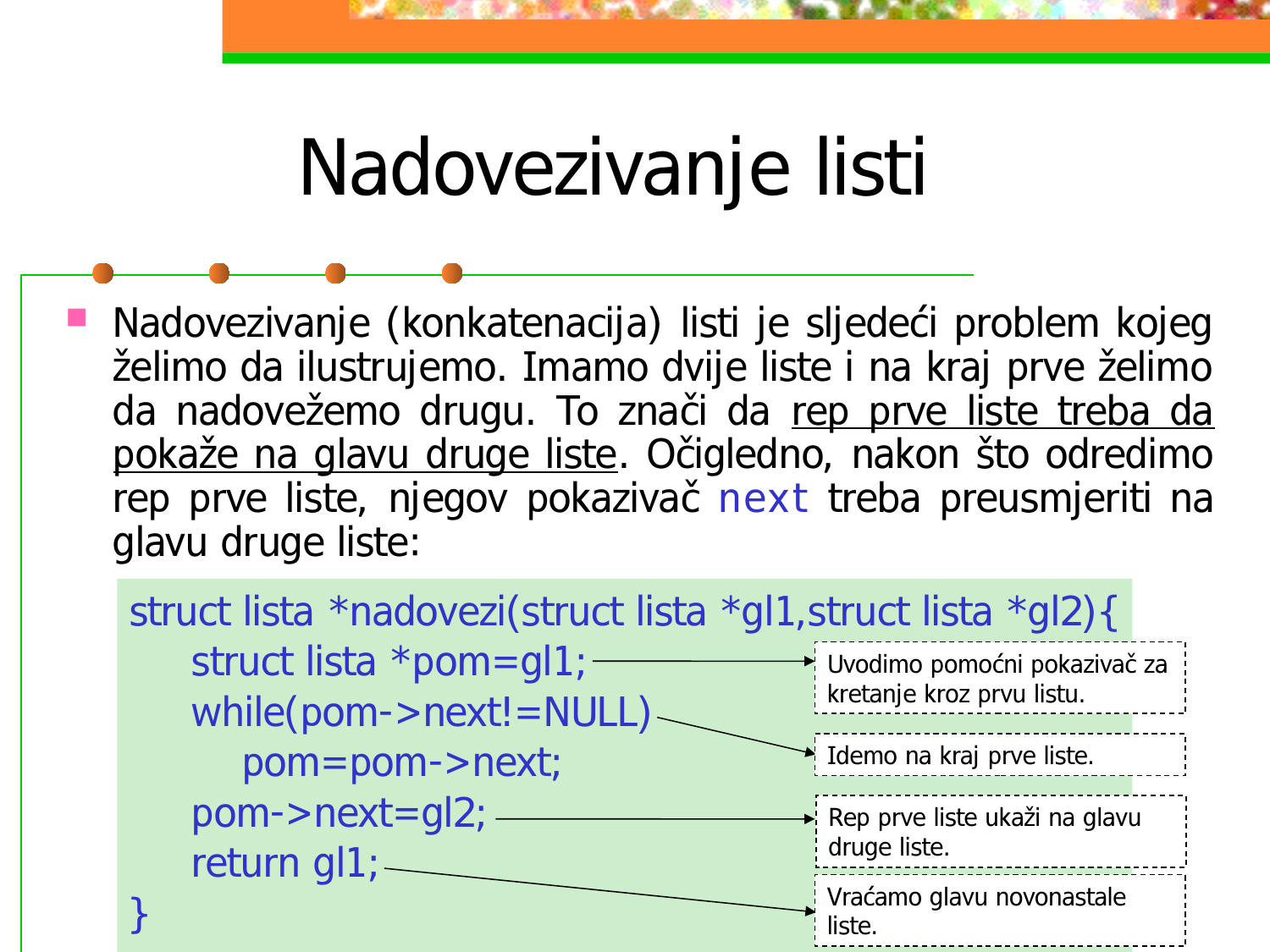

# Nadovezivanje listi
Nadovezivanje (konkatenacija) listi je sljedeći problem kojeg želimo da ilustrujemo. Imamo dvije liste i na kraj prve želimo da nadovežemo drugu. To znači da rep prve liste treba da pokaže na glavu druge liste. Očigledno, nakon što odredimo rep prve liste, njegov pokazivač next treba preusmjeriti na glavu druge liste:
struct lista *nadovezi(struct lista *gl1,struct lista *gl2){
	struct lista *pom=gl1;
	while(pom->next!=NULL)
		pom=pom->next;
	pom->next=gl2;
	return gl1;
}
Uvodimo pomoćni pokazivač za kretanje kroz prvu listu.

Idemo na kraj prve liste.
Rep prve liste ukaži na glavu druge liste.

Vraćamo glavu novonastale liste.